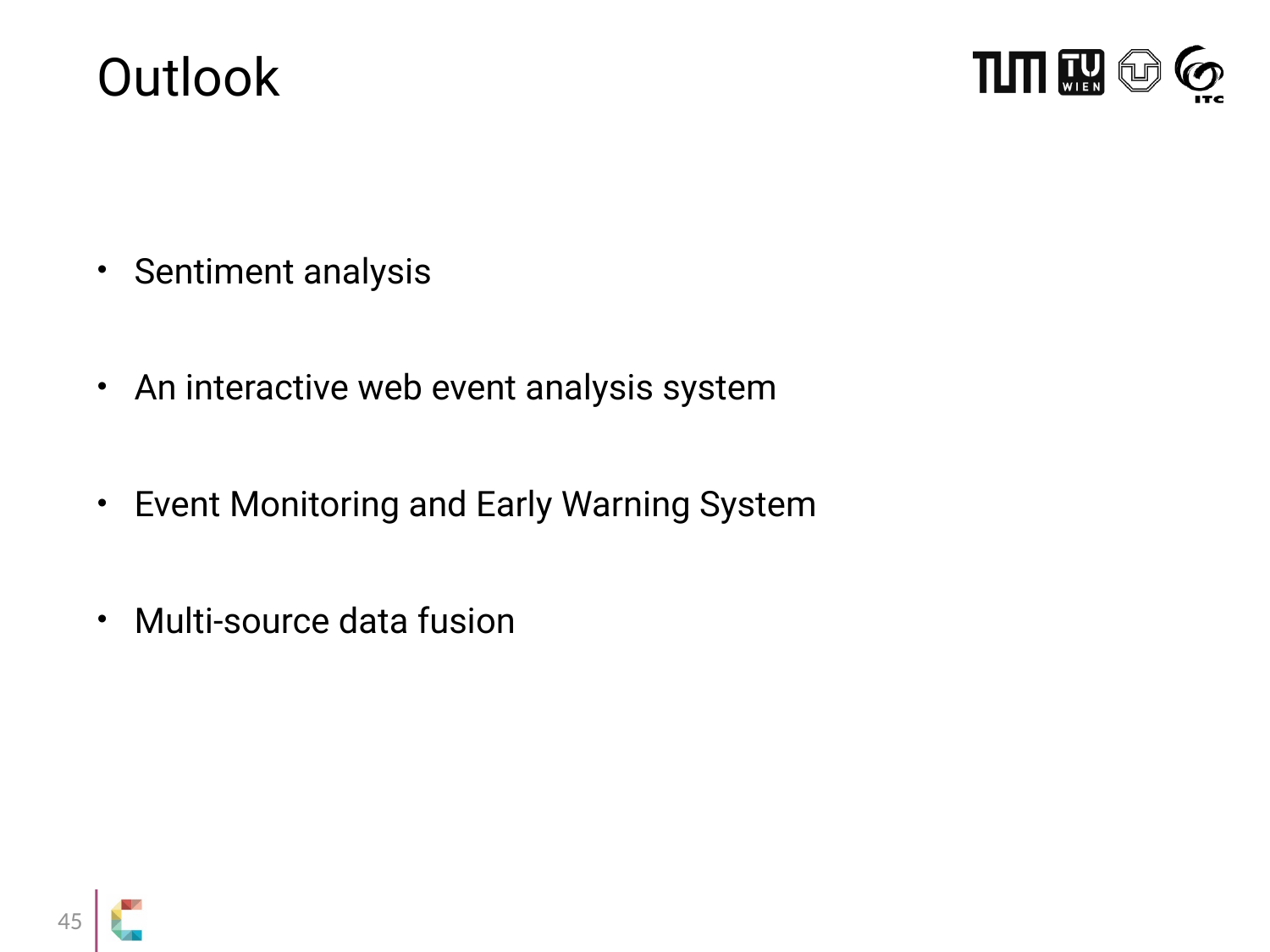

# Outlook

Sentiment analysis

An interactive web event analysis system

Event Monitoring and Early Warning System

Multi-source data fusion

45